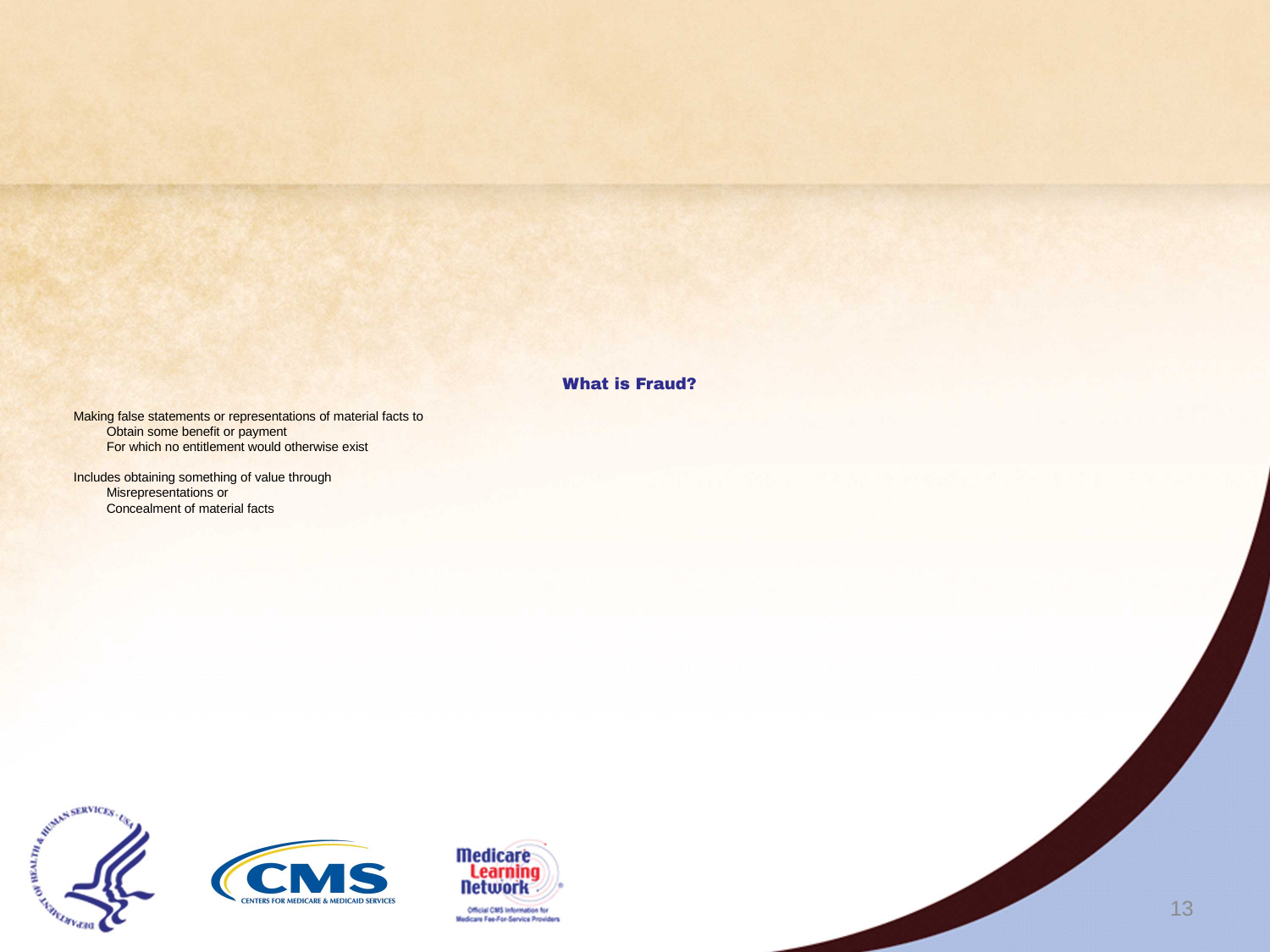

# What is Fraud?
Making false statements or representations of material facts to
	Obtain some benefit or payment
	For which no entitlement would otherwise exist
Includes obtaining something of value through
	Misrepresentations or
	Concealment of material facts

13